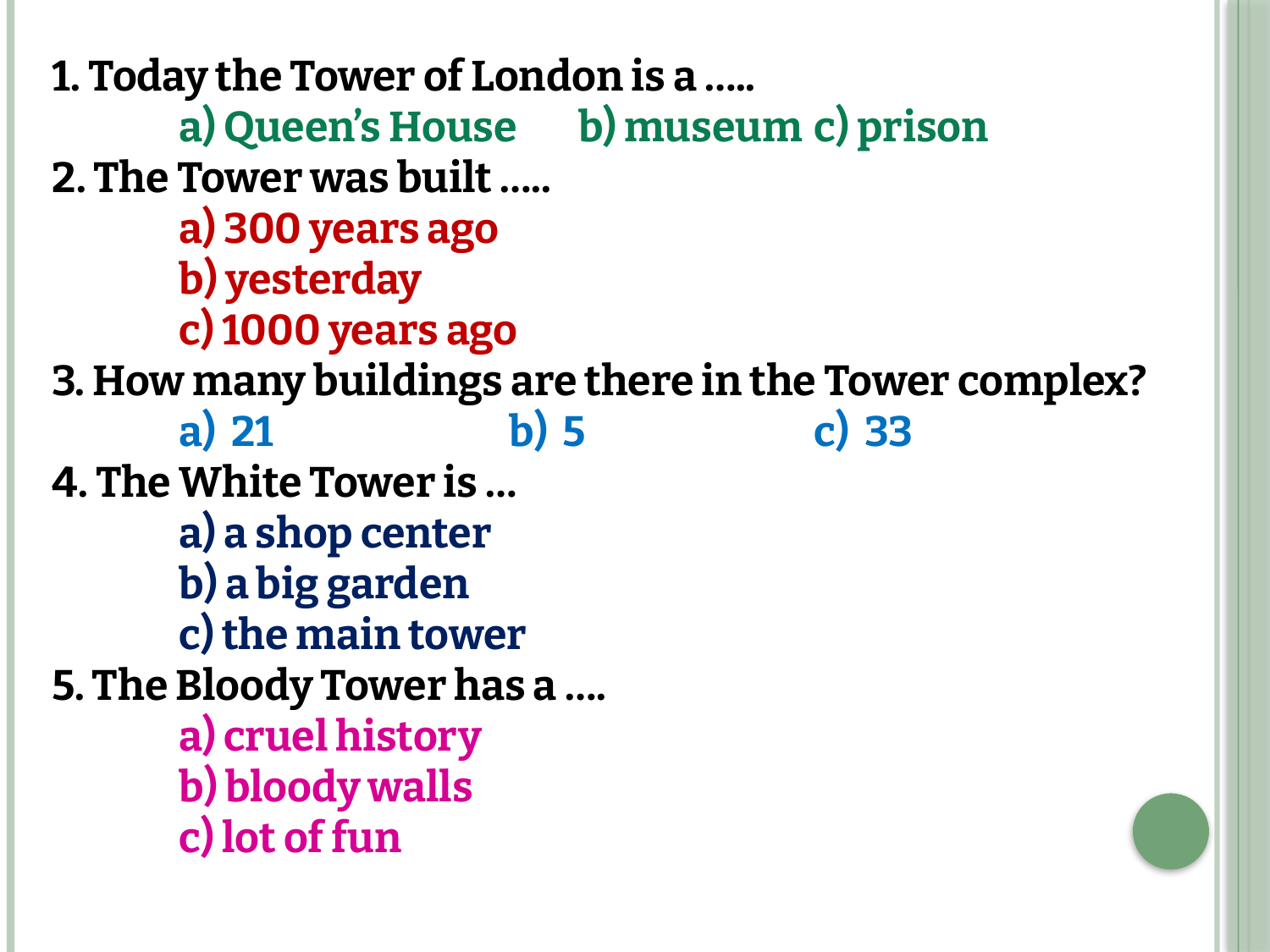

1. Today the Tower of London is a …..
	a) Queen’s House        b) museum	c) prison
2. The Tower was built …..
	a) 300 years ago
	b) yesterday
	c) 1000 years ago
3. How many buildings are there in the Tower complex?
	a)  21		          b)  5		c)  33
4. The White Tower is …
	a) a shop center
	b) a big garden
	c) the main tower
5. The Bloody Tower has a ….
	a) cruel history
	b) bloody walls
	c) lot of fun